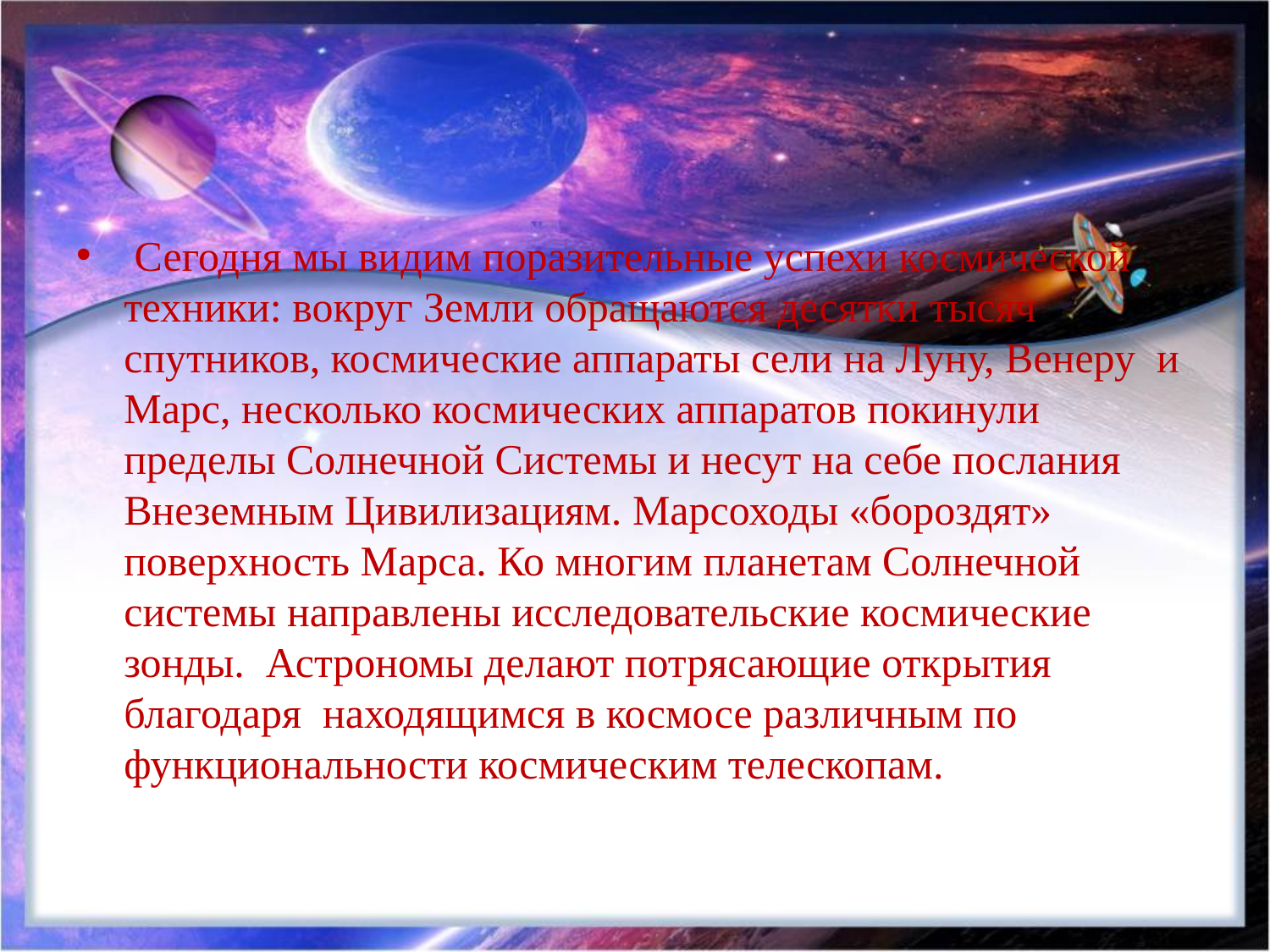

Сегодня мы видим поразительные успехи космической техники: вокруг Земли обращаются десятки тысяч спутников, космические аппараты сели на Луну, Венеру  и Марс, несколько космических аппаратов покинули пределы Солнечной Системы и несут на себе послания Внеземным Цивилизациям. Марсоходы «бороздят» поверхность Марса. Ко многим планетам Солнечной системы направлены исследовательские космические зонды.  Астрономы делают потрясающие открытия благодаря  находящимся в космосе различным по функциональности космическим телескопам.